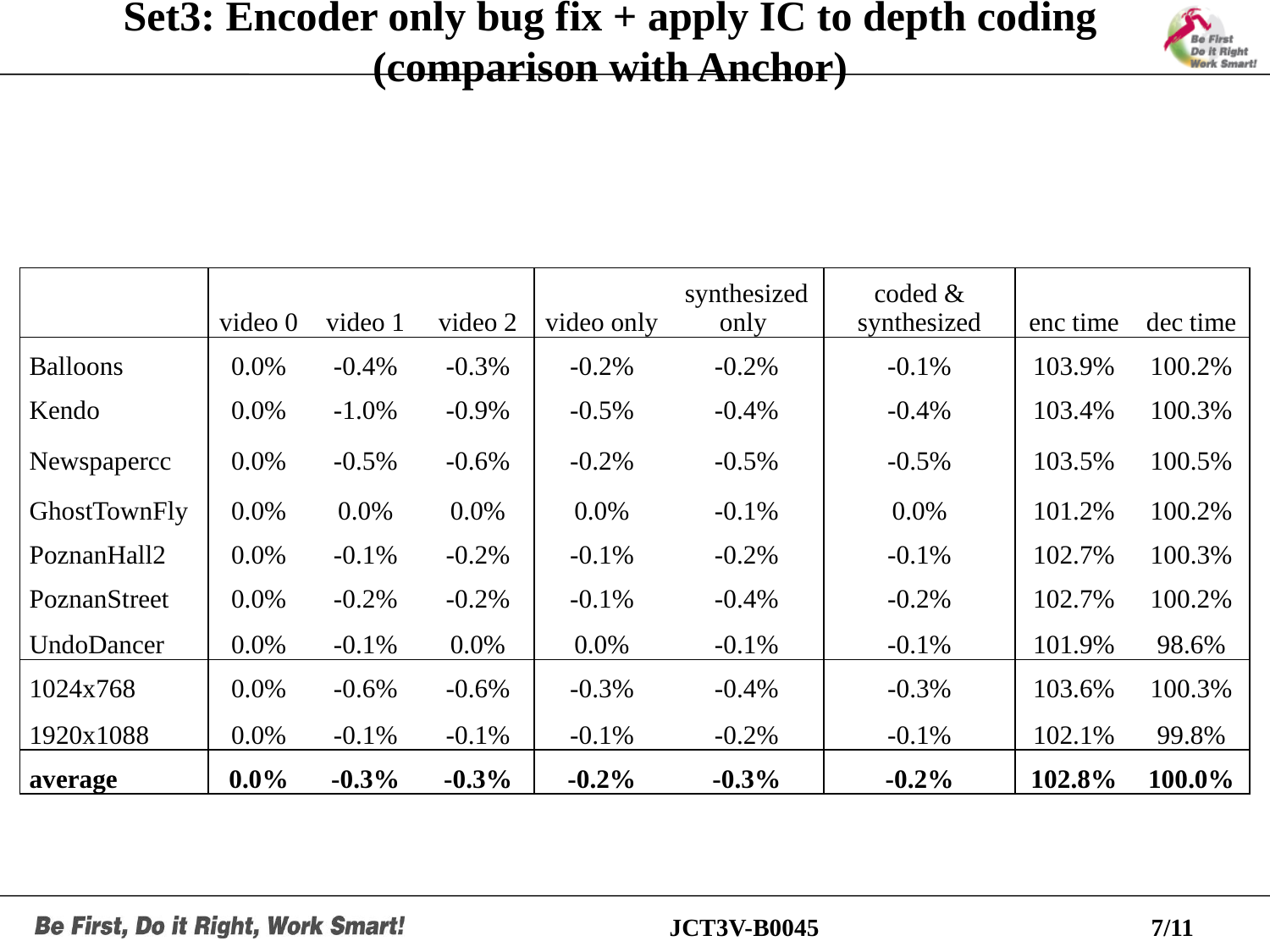

# Set3: Encoder only bug fix + apply IC to depth coding (comparison with Anchor)
|  | video 0 | video 1 | video 2 | video only | synthesized only | coded & synthesized | enc time | dec time |
| --- | --- | --- | --- | --- | --- | --- | --- | --- |
| Balloons | 0.0% | -0.4% | -0.3% | -0.2% | -0.2% | -0.1% | 103.9% | 100.2% |
| Kendo | 0.0% | -1.0% | -0.9% | -0.5% | -0.4% | -0.4% | 103.4% | 100.3% |
| Newspapercc | 0.0% | -0.5% | -0.6% | -0.2% | -0.5% | -0.5% | 103.5% | 100.5% |
| GhostTownFly | 0.0% | 0.0% | 0.0% | 0.0% | -0.1% | 0.0% | 101.2% | 100.2% |
| PoznanHall2 | 0.0% | -0.1% | -0.2% | -0.1% | -0.2% | -0.1% | 102.7% | 100.3% |
| PoznanStreet | 0.0% | -0.2% | -0.2% | -0.1% | -0.4% | -0.2% | 102.7% | 100.2% |
| UndoDancer | 0.0% | -0.1% | 0.0% | 0.0% | -0.1% | -0.1% | 101.9% | 98.6% |
| 1024x768 | 0.0% | -0.6% | -0.6% | -0.3% | -0.4% | -0.3% | 103.6% | 100.3% |
| 1920x1088 | 0.0% | -0.1% | -0.1% | -0.1% | -0.2% | -0.1% | 102.1% | 99.8% |
| average | 0.0% | -0.3% | -0.3% | -0.2% | -0.3% | -0.2% | 102.8% | 100.0% |
JCT3V-B0045
7/11